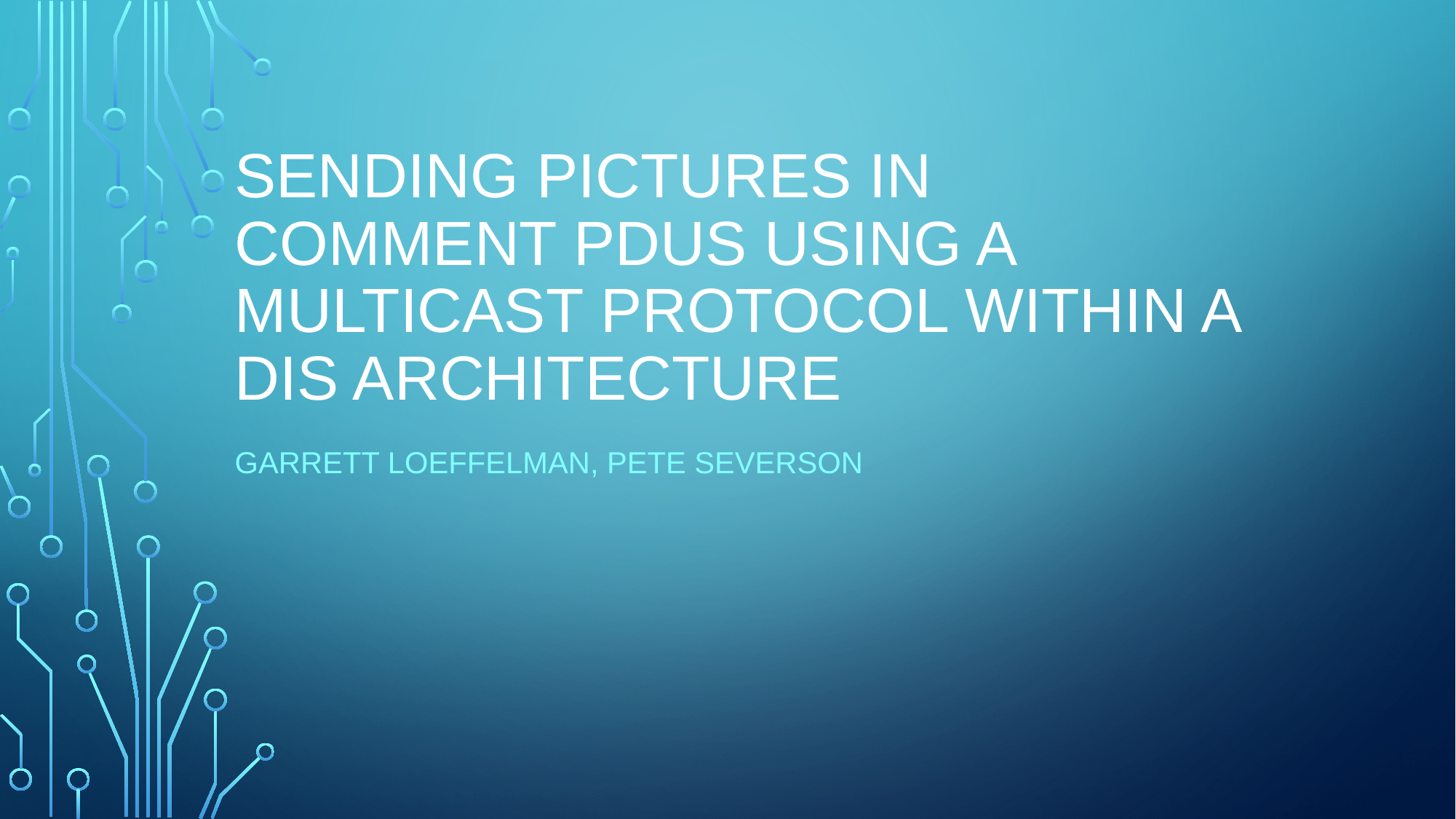

# Sending pictures in comment PDUs using a multicast protocol within a dis architecture
Garrett Loeffelman, Pete Severson